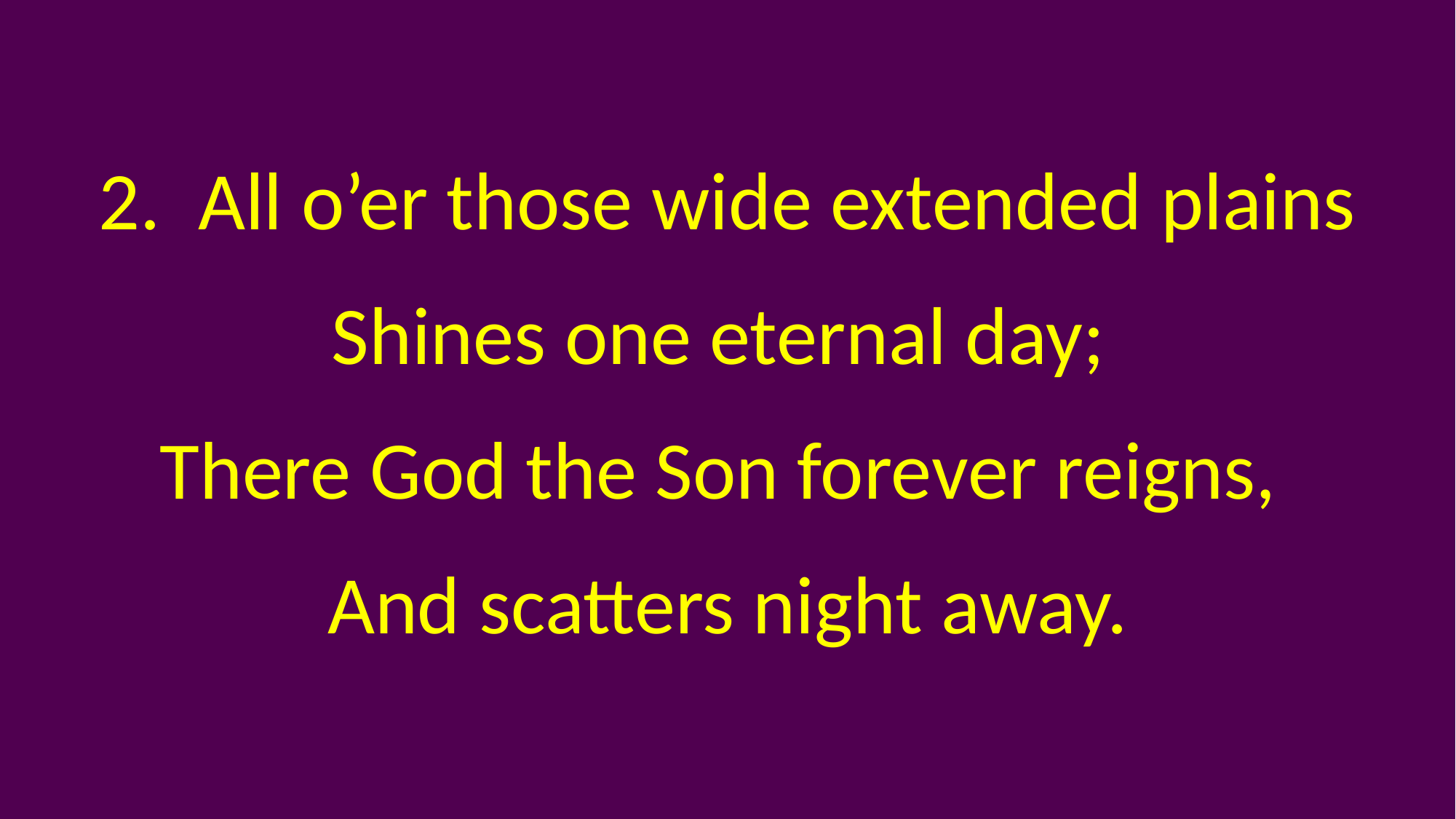

2.  All o’er those wide extended plains
Shines one eternal day;
There God the Son forever reigns,
And scatters night away.